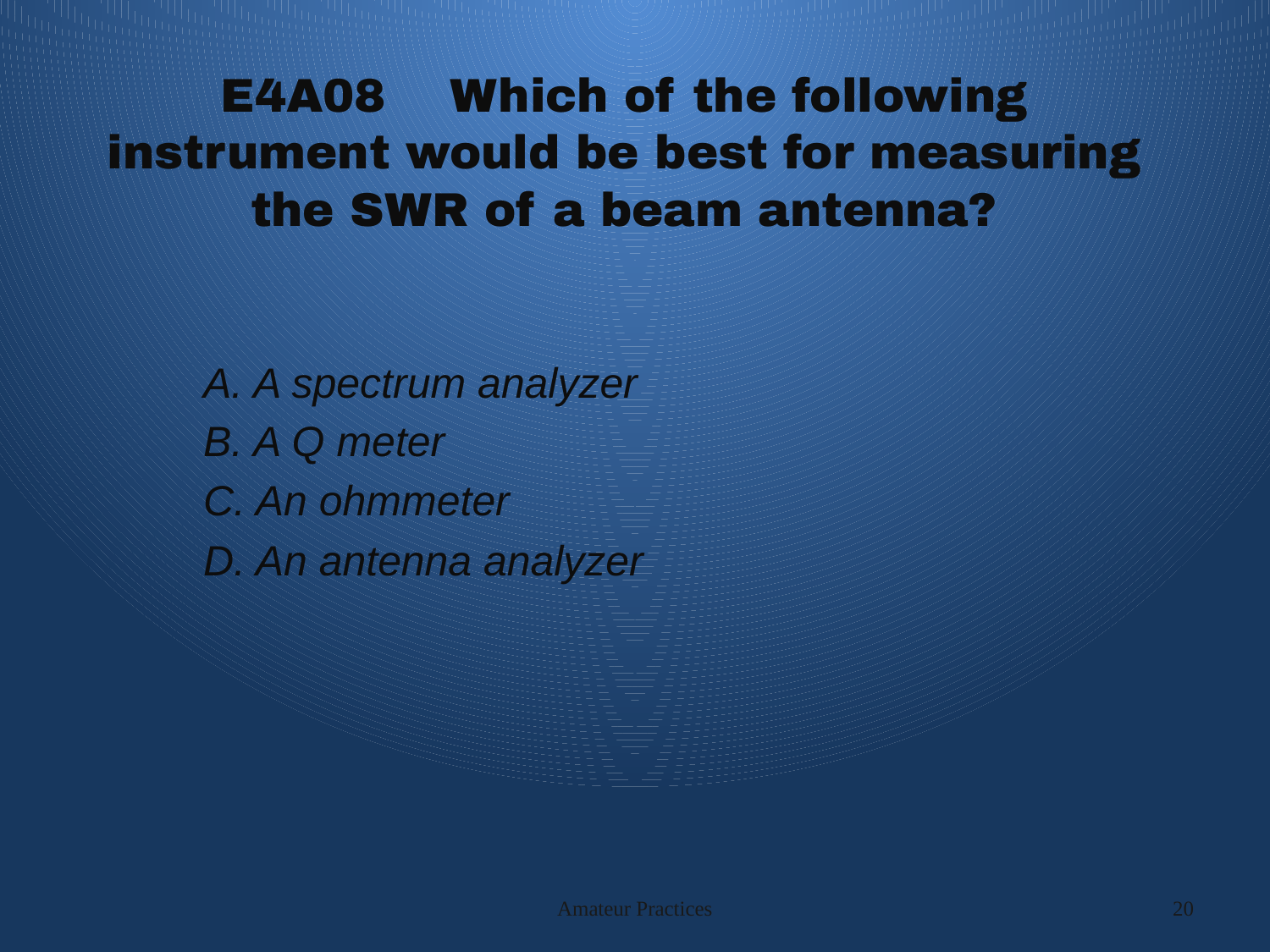

# E4A08    Which of the following instrument would be best for measuring the SWR of a beam antenna?
A. A spectrum analyzer
B. A Q meter
C. An ohmmeter
D. An antenna analyzer
Amateur Practices
20